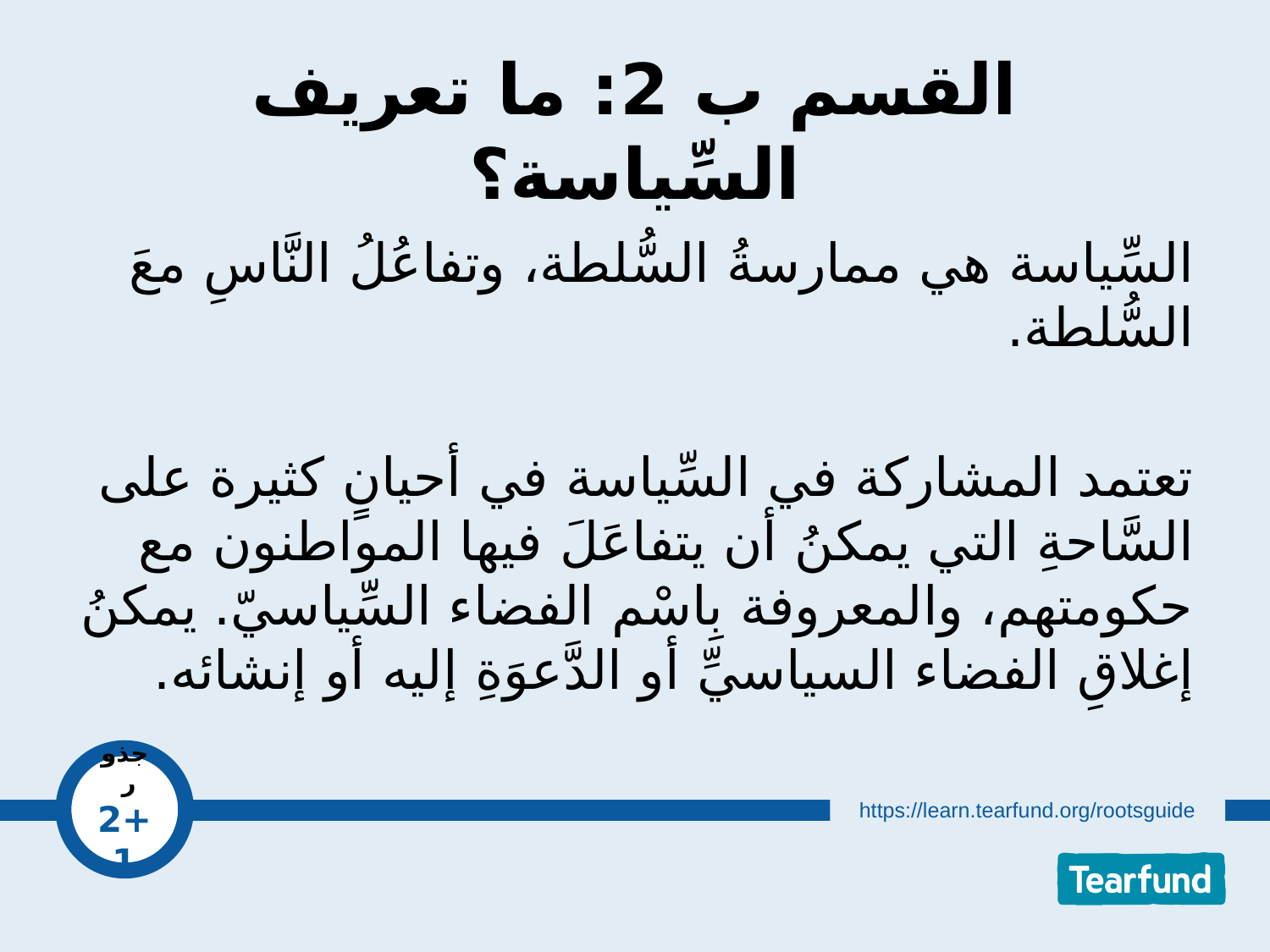

# القسم ب 2: ما تعريف السِّياسة؟
السِّياسة هي ممارسةُ السُّلطة، وتفاعُلُ النَّاسِ معَ السُّلطة.

تعتمد المشاركة في السِّياسة في أحيانٍ كثيرة على السَّاحةِ التي يمكنُ أن يتفاعَلَ فيها المواطنون مع حكومتهم، والمعروفة بِاسْم الفضاء السِّياسيّ. يمكنُ إغلاقِ الفضاء السياسيِّ أو الدَّعوَةِ إليه أو إنشائه.